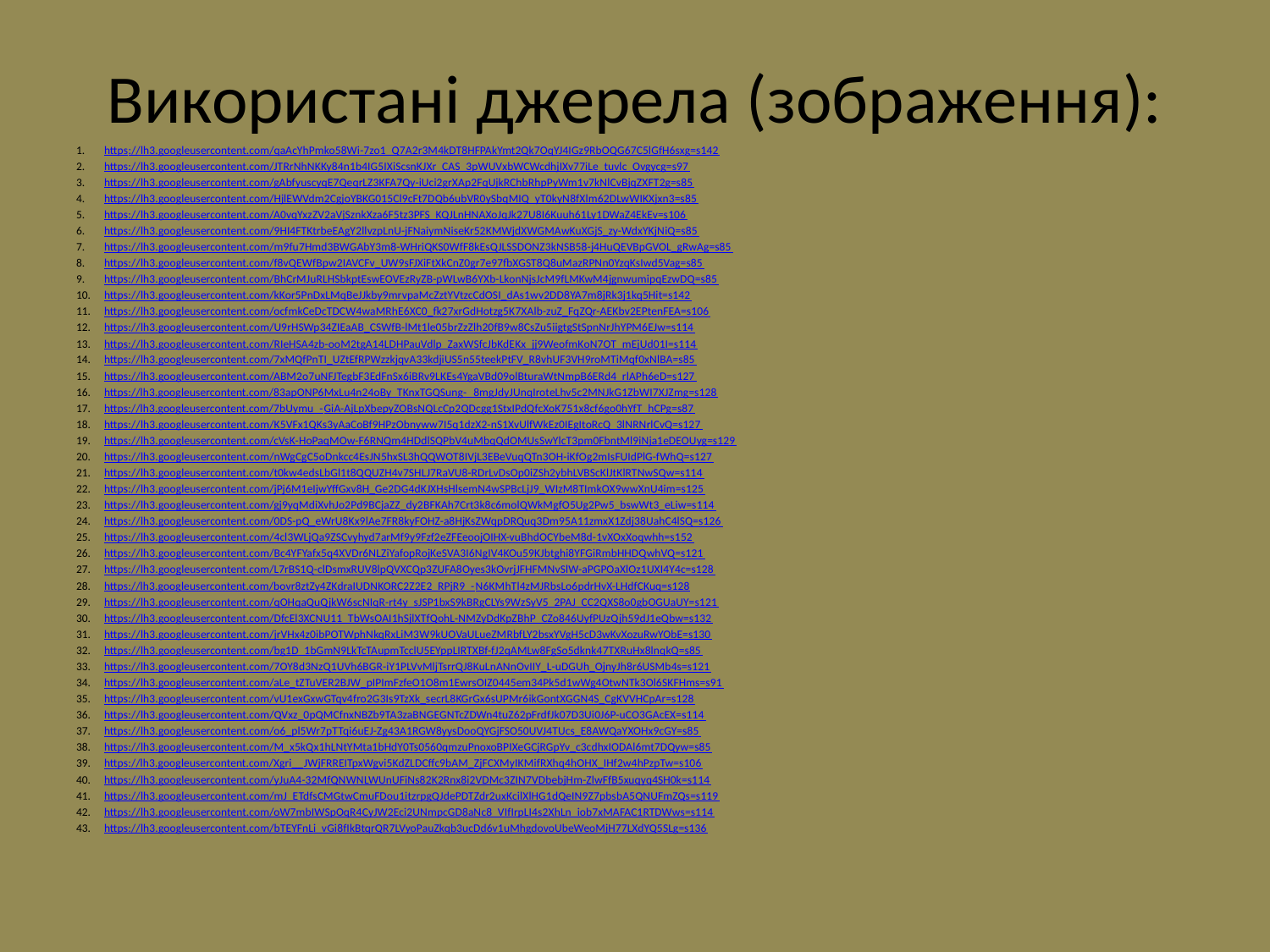

# Використані джерела (зображення):
https://lh3.googleusercontent.com/qaAcYhPmko58Wi-7zo1_Q7A2r3M4kDT8HFPAkYmt2Qk7OqYJ4IGz9RbOQG67C5lGfH6sxg=s142
https://lh3.googleusercontent.com/JTRrNhNKKy84n1b4IG5IXiScsnKJXr_CAS_3pWUVxbWCWcdhjIXv77iLe_tuvlc_Ovgycg=s97
https://lh3.googleusercontent.com/gAbfyuscyqE7QeqrLZ3KFA7Qy-iUci2grXAp2FqUjkRChbRhpPyWm1v7kNlCvBjqZXFT2g=s85
https://lh3.googleusercontent.com/HjlEWVdm2CgjoYBKG015Cl9cFt7DQb6ubVR0ySbqMIQ_yT0kyN8fXlm62DLwWIKXjxn3=s85
https://lh3.googleusercontent.com/A0vqYxzZV2aVjSznkXza6F5tz3PFS_KQJLnHNAXoJqJk27U8I6Kuuh61Ly1DWaZ4EkEv=s106
https://lh3.googleusercontent.com/9HI4FTKtrbeEAgY2llvzpLnU-jFNaiymNiseKr52KMWjdXWGMAwKuXGjS_zy-WdxYKjNiQ=s85
https://lh3.googleusercontent.com/m9fu7Hmd3BWGAbY3m8-WHriQKS0WfF8kEsQJLSSDONZ3kNSB58-j4HuQEVBpGVOL_gRwAg=s85
https://lh3.googleusercontent.com/f8vQEWfBpw2IAVCFv_UW9sFJXiFtXkCnZ0gr7e97fbXGST8Q8uMazRPNn0YzqKsIwd5Vag=s85
https://lh3.googleusercontent.com/BhCrMJuRLHSbkptEswEOVEzRyZB-pWLwB6YXb-LkonNjsJcM9fLMKwM4jgnwumipqEzwDQ=s85
https://lh3.googleusercontent.com/kKor5PnDxLMqBeJJkby9mrvpaMcZztYVtzcCdOSI_dAs1wv2DD8YA7m8jRk3j1kq5Hit=s142
https://lh3.googleusercontent.com/ocfmkCeDcTDCW4waMRhE6XC0_fk27xrGdHotzg5K7XAlb-zuZ_FqZQr-AEKbv2EPtenFEA=s106
https://lh3.googleusercontent.com/U9rHSWp34ZIEaAB_CSWfB-lMt1le05brZzZlh20fB9w8CsZu5iigtgStSpnNrJhYPM6EJw=s114
https://lh3.googleusercontent.com/RIeHSA4zb-ooM2tgA14LDHPauVdlp_ZaxWSfcJbKdEKx_jj9WeofmKoN7OT_mEjUd01I=s114
https://lh3.googleusercontent.com/7xMQfPnTI_UZtEfRPWzzkjqvA33kdjiUS5n55teekPtFV_R8vhUF3VH9roMTiMqf0xNlBA=s85
https://lh3.googleusercontent.com/ABM2o7uNFJTegbF3EdFnSx6iBRv9LKEs4YgaVBd09olBturaWtNmpB6ERd4_rlAPh6eD=s127
https://lh3.googleusercontent.com/83apONP6MxLu4n24oBy_TKnxTGQSung-_8mgJdyJUnqIroteLhv5c2MNJkG1ZbWI7XJZmg=s128
https://lh3.googleusercontent.com/7bUymu_-GiA-AjLpXbepyZOBsNQLcCp2QDcgg1StxIPdQfcXoK751x8cf6go0hYfT_hCPg=s87
https://lh3.googleusercontent.com/K5VFx1QKs3yAaCoBf9HPzObnyww7I5q1dzX2-nS1XvUlfWkEz0IEgItoRcQ_3lNRNrlCvQ=s127
https://lh3.googleusercontent.com/cVsK-HoPaqMOw-F6RNQm4HDdlSQPbV4uMbqQdOMUsSwYlcT3pm0FbntMl9iNja1eDEOUyg=s129
https://lh3.googleusercontent.com/nWgCgC5oDnkcc4EsJN5hxSL3hQQWOT8IVjL3EBeVuqQTn3OH-iKfOg2mIsFUIdPlG-fWhQ=s127
https://lh3.googleusercontent.com/t0kw4edsLbGl1t8QQUZH4v7SHLJ7RaVU8-RDrLvDsOp0iZSh2ybhLVBScKlJtKlRTNwSQw=s114
https://lh3.googleusercontent.com/jPj6M1eIjwYffGxv8H_Ge2DG4dKJXHsHlsemN4wSPBcLjJ9_WIzM8TImkOX9wwXnU4im=s125
https://lh3.googleusercontent.com/gj9yqMdiXvhJo2Pd9BCjaZZ_dy2BFKAh7Crt3k8c6molQWkMgfO5Ug2Pw5_bswWt3_eLiw=s114
https://lh3.googleusercontent.com/0DS-pQ_eWrU8Kx9lAe7FR8kyFOHZ-a8HjKsZWqpDRQuq3Dm95A11zmxX1Zdj38UahC4lSQ=s126
https://lh3.googleusercontent.com/4cl3WLjQa9ZSCvyhyd7arMf9y9Fzf2eZFEeoojOIHX-vuBhdOCYbeM8d-1vXOxXoqwhh=s152
https://lh3.googleusercontent.com/Bc4YFYafx5q4XVDr6NLZiYafopRojKeSVA3I6NgIV4KOu59KJbtghi8YFGiRmbHHDQwhVQ=s121
https://lh3.googleusercontent.com/L7rBS1Q-clDsmxRUV8lpQVXCQp3ZUFA8Oyes3kOvrjJFHFMNvSlW-aPGPOaXlOz1UXI4Y4c=s128
https://lh3.googleusercontent.com/bovr8ztZy4ZKdraIUDNKORC2Z2E2_RPjR9_-N6KMhTl4zMJRbsLo6pdrHvX-LHdfCKuq=s128
https://lh3.googleusercontent.com/qOHqaQuQjkW6scNIqR-rt4y_sJSP1bxS9kBRgCLYs9WzSyV5_2PAJ_CC2QXS8o0gbOGUaUY=s121
https://lh3.googleusercontent.com/DfcEl3XCNU11_TbWsOAI1hSjlXTfQohL-NMZyDdKpZBhP_CZo846UyfPUzQjh59dJ1eQbw=s132
https://lh3.googleusercontent.com/jrVHx4z0ibPOTWphNkqRxLiM3W9kUOVaULueZMRbfLY2bsxYVgH5cD3wKvXozuRwYObE=s130
https://lh3.googleusercontent.com/bg1D_1bGmN9LkTcTAupmTcclU5EYppLIRTXBf-fJ2qAMLw8FgSo5dknk47TXRuHx8lnqkQ=s85
https://lh3.googleusercontent.com/7OY8d3NzQ1UVh6BGR-iY1PLVvMljTsrrQJ8KuLnANnOvIIY_L-uDGUh_OjnyJh8r6USMb4s=s121
https://lh3.googleusercontent.com/aLe_tZTuVER2BJW_pIPImFzfeO1O8m1EwrsOIZ0445em34Pk5d1wWg4OtwNTk3Ol6SKFHms=s91
https://lh3.googleusercontent.com/vU1exGxwGTqv4fro2G3Is9TzXk_secrL8KGrGx6sUPMr6ikGontXGGN4S_CgKVVHCpAr=s128
https://lh3.googleusercontent.com/QVxz_0pQMCfnxNBZb9TA3zaBNGEGNTcZDWn4tuZ62pFrdfJk07D3Ui0J6P-uCO3GAcEX=s114
https://lh3.googleusercontent.com/o6_pl5Wr7pTTqi6uEJ-Zg43A1RGW8yysDooQYGjFSO50UVJ4TUcs_E8AWQaYXOHx9cGY=s85
https://lh3.googleusercontent.com/M_x5kQx1hLNtYMta1bHdY0Ts0560qmzuPnoxoBPIXeGCjRGpYv_c3cdhxIODAl6mt7DQyw=s85
https://lh3.googleusercontent.com/Xgri__JWjFRREITpxWgvi5KdZLDCffc9bAM_ZjFCXMyIKMifRXhq4hOHX_IHf2w4hPzpTw=s106
https://lh3.googleusercontent.com/yJuA4-32MfQNWNLWUnUFiNs82K2Rnx8i2VDMc3ZIN7VDbebjHm-ZlwFfB5xuqyq4SH0k=s114
https://lh3.googleusercontent.com/mJ_ETdfsCMGtwCmuFDou1itzrpgQJdePDTZdr2uxKcilXlHG1dQeIN9Z7pbsbA5QNUFmZQs=s119
https://lh3.googleusercontent.com/oW7mbIWSpOqR4CyJW2Eci2UNmpcGD8aNc8_VIfIrpLI4s2XhLn_iob7xMAFAC1RTDWws=s114
https://lh3.googleusercontent.com/bTEYFnLi_vGi8fIkBtqrQR7LVyoPauZkqb3ucDd6v1uMhgdovoUbeWeoMjH77LXdYQ5SLg=s136